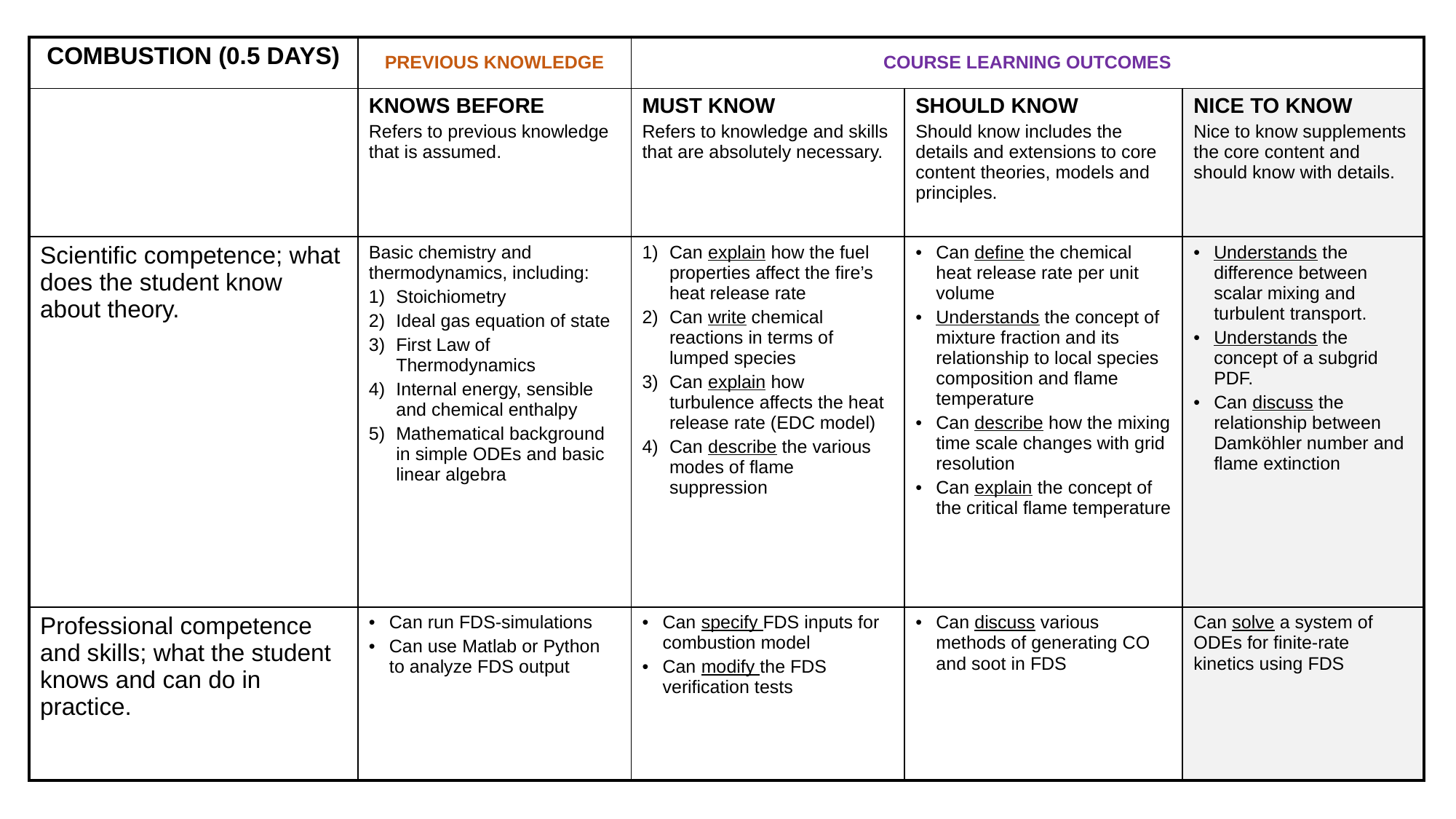

| COMBUSTION (0.5 DAYS) | PREVIOUS KNOWLEDGE | COURSE LEARNING OUTCOMES |  |  |
| --- | --- | --- | --- | --- |
|  | KNOWS BEFORE Refers to previous knowledge that is assumed. | MUST KNOW Refers to knowledge and skills that are absolutely necessary. | SHOULD KNOW Should know includes the details and extensions to core content theories, models and principles. | NICE TO KNOW Nice to know supplements the core content and should know with details. |
| Scientific competence; what does the student know about theory. | Basic chemistry and thermodynamics, including: Stoichiometry Ideal gas equation of state First Law of Thermodynamics Internal energy, sensible and chemical enthalpy Mathematical background in simple ODEs and basic linear algebra | Can explain how the fuel properties affect the fire’s heat release rate Can write chemical reactions in terms of lumped species Can explain how turbulence affects the heat release rate (EDC model) Can describe the various modes of flame suppression | Can define the chemical heat release rate per unit volume Understands the concept of mixture fraction and its relationship to local species composition and flame temperature Can describe how the mixing time scale changes with grid resolution Can explain the concept of the critical flame temperature | Understands the difference between scalar mixing and turbulent transport. Understands the concept of a subgrid PDF. Can discuss the relationship between Damköhler number and flame extinction |
| Professional competence and skills; what the student knows and can do in practice. | Can run FDS-simulations Can use Matlab or Python to analyze FDS output | Can specify FDS inputs for combustion model Can modify the FDS verification tests | Can discuss various methods of generating CO and soot in FDS | Can solve a system of ODEs for finite-rate kinetics using FDS |